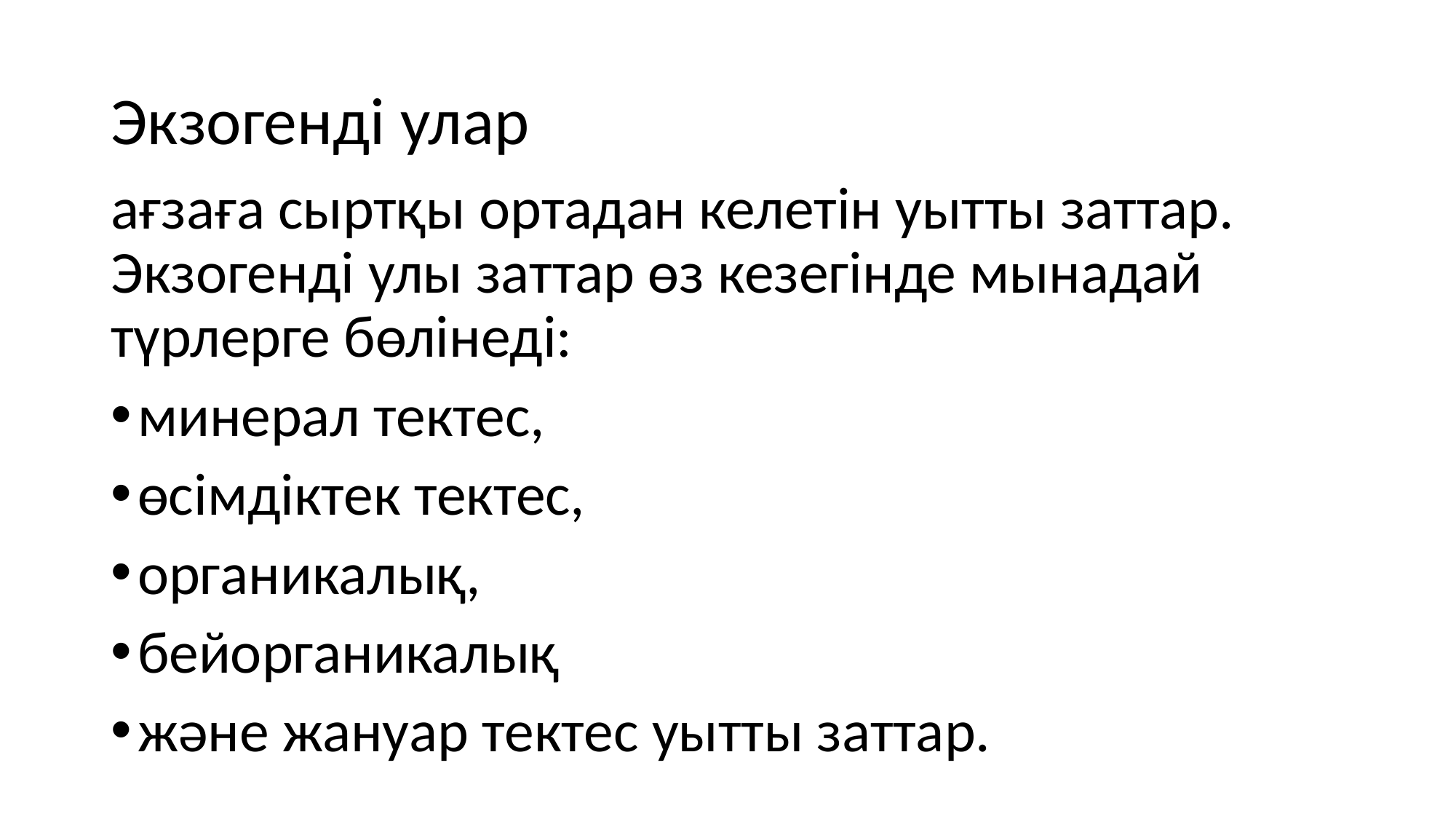

# Экзогенді улар
ағзаға сыртқы ортадан келетін уытты заттар. Экзогенді улы заттар өз кезегінде мынадай түрлерге бөлінеді:
минерал тектес,
өсімдіктек тектес,
opганикалық,
бейорганикалық
және жануар тектес уытты заттар.